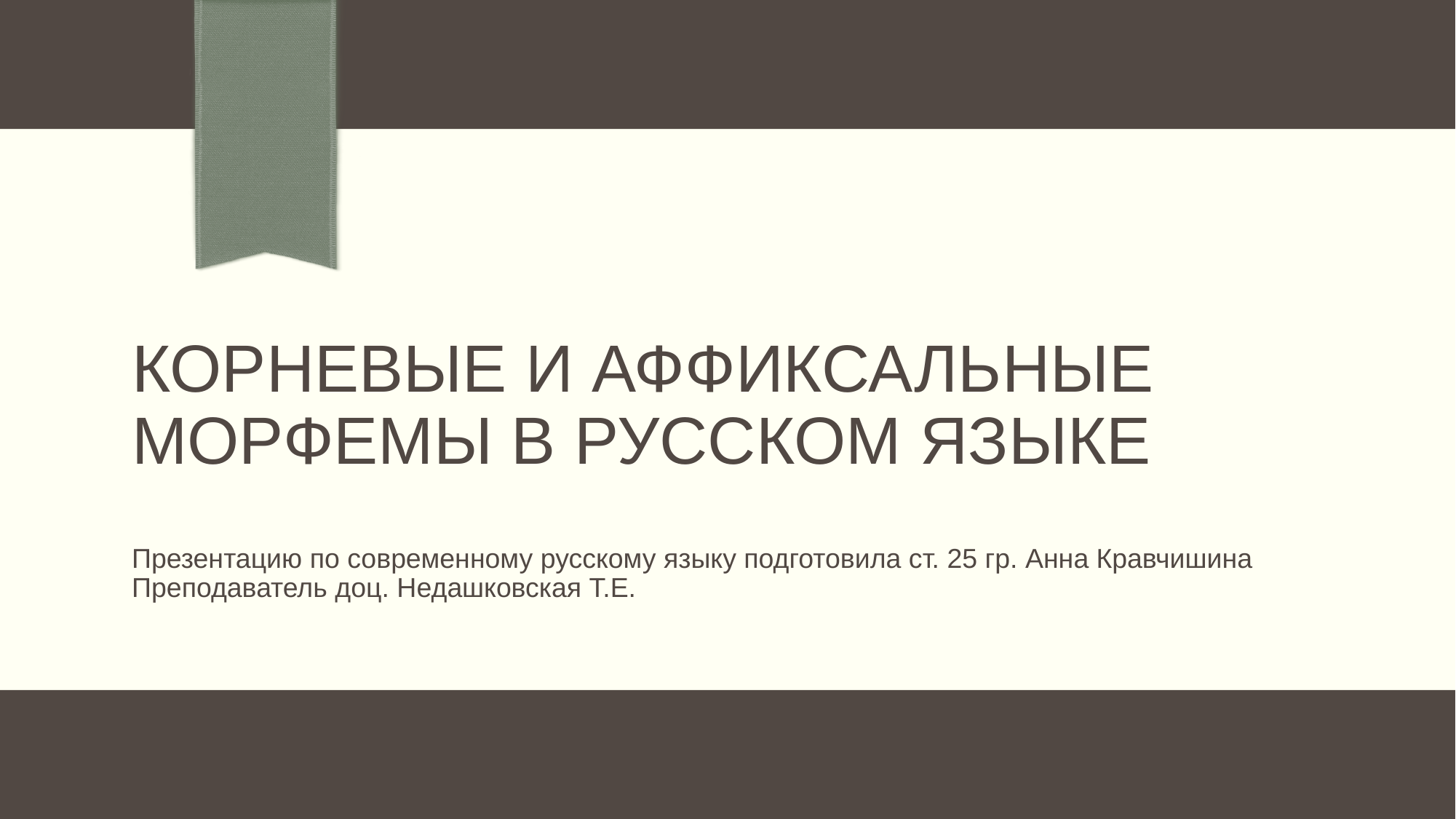

# Корневые и аффиксальные морфемы в русском языке
Презентацию по современному русскому языку подготовила ст. 25 гр. Анна Кравчишина
Преподаватель доц. Недашковская Т.Е.